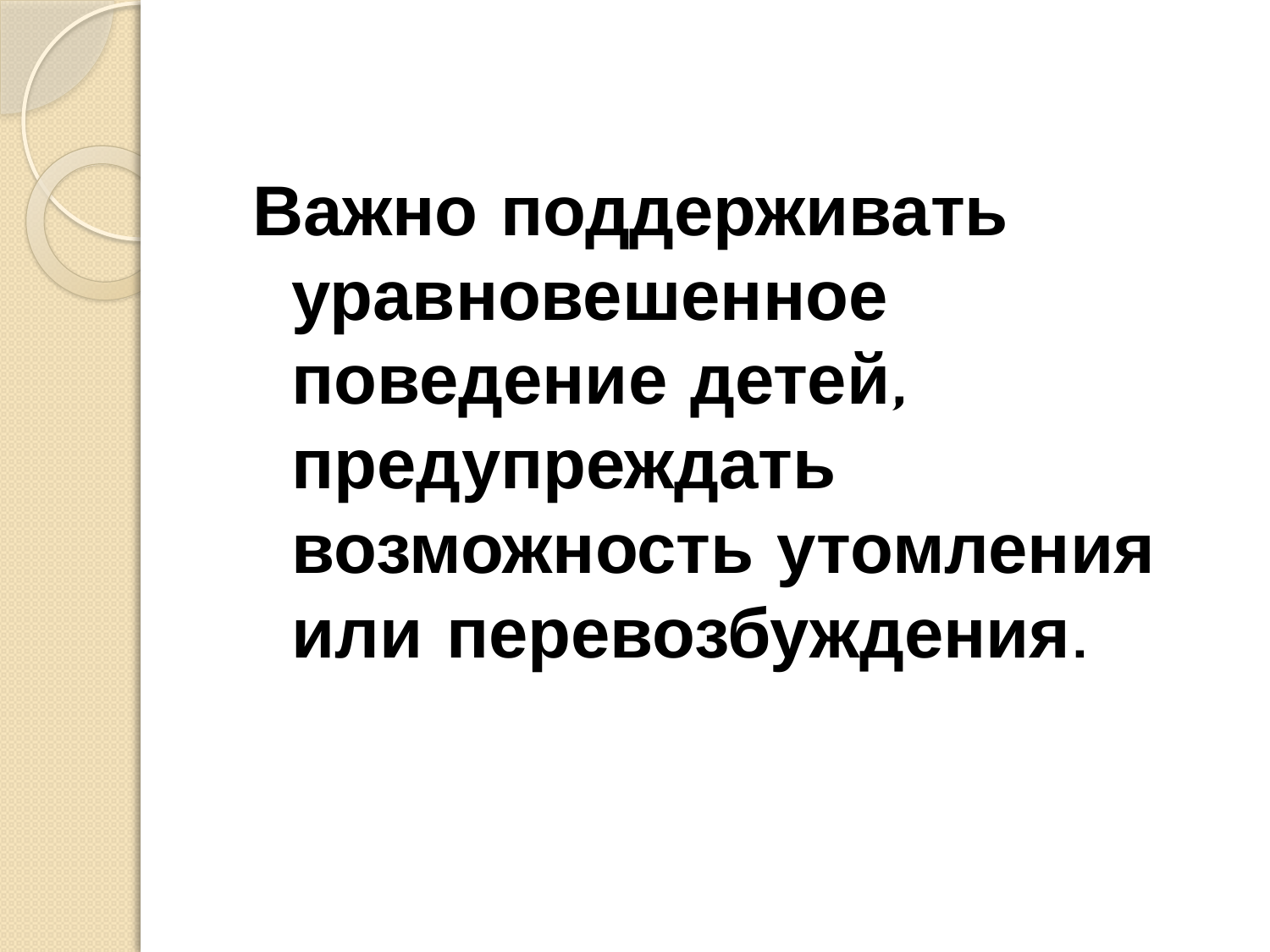

Важно поддерживать уравновешенное поведение детей, предупреждать возможность утомления или перевозбуждения.